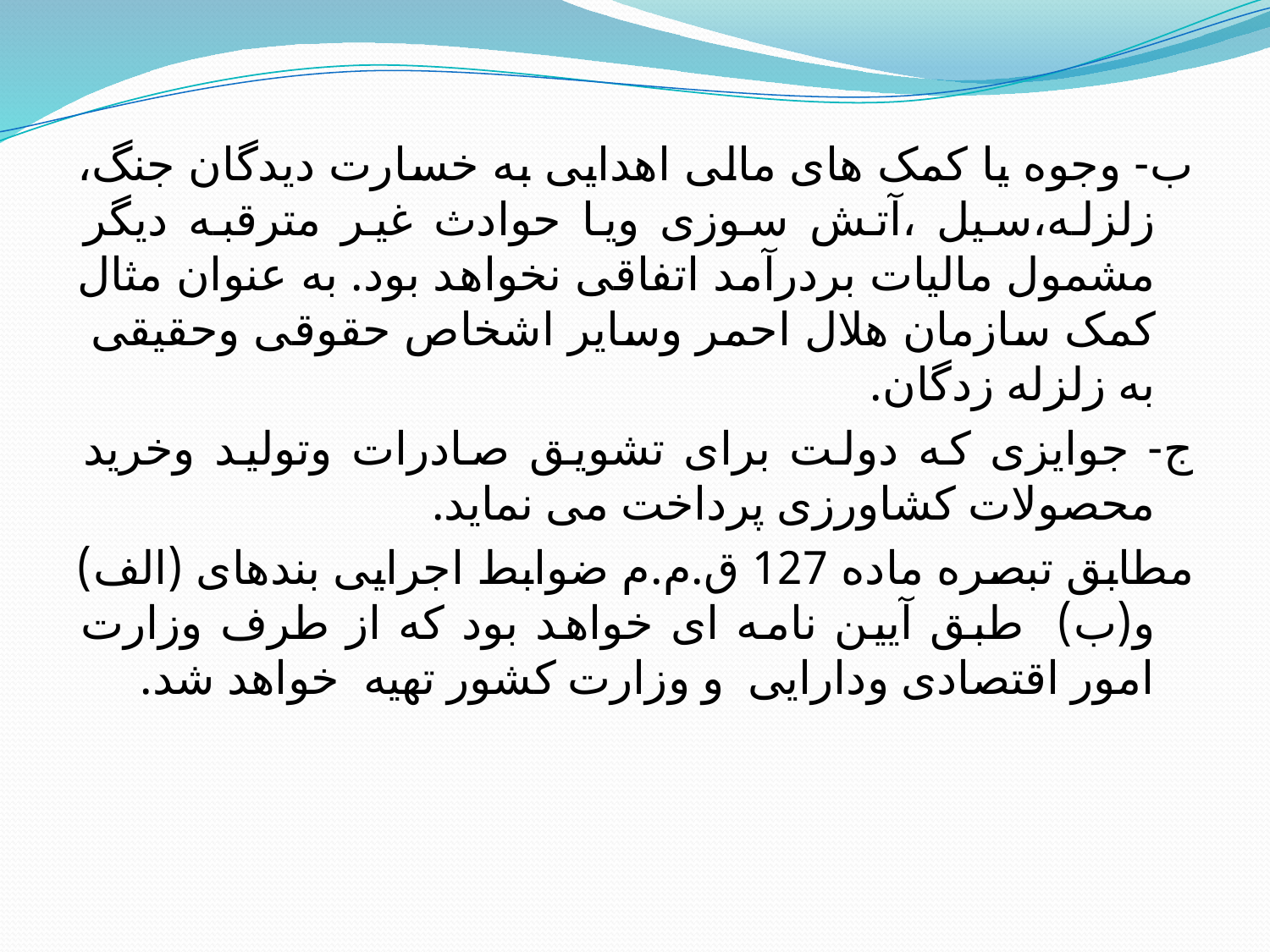

ب- وجوه یا کمک های مالی اهدایی به خسارت دیدگان جنگ، زلزله،سیل ،آتش سوزی ویا حوادث غیر مترقبه دیگر مشمول مالیات بردرآمد اتفاقی نخواهد بود. به عنوان مثال کمک سازمان هلال احمر وسایر اشخاص حقوقی وحقیقی  به زلزله زدگان.
ج- جوایزی که دولت برای تشویق صادرات وتولید وخرید محصولات کشاورزی پرداخت می نماید.
مطابق تبصره ماده 127 ق.م.م ضوابط اجرایی بندهای (الف) و(ب)  طبق آیین نامه ای خواهد بود که از طرف وزارت امور اقتصادی ودارایی  و وزارت کشور تهیه  خواهد شد.